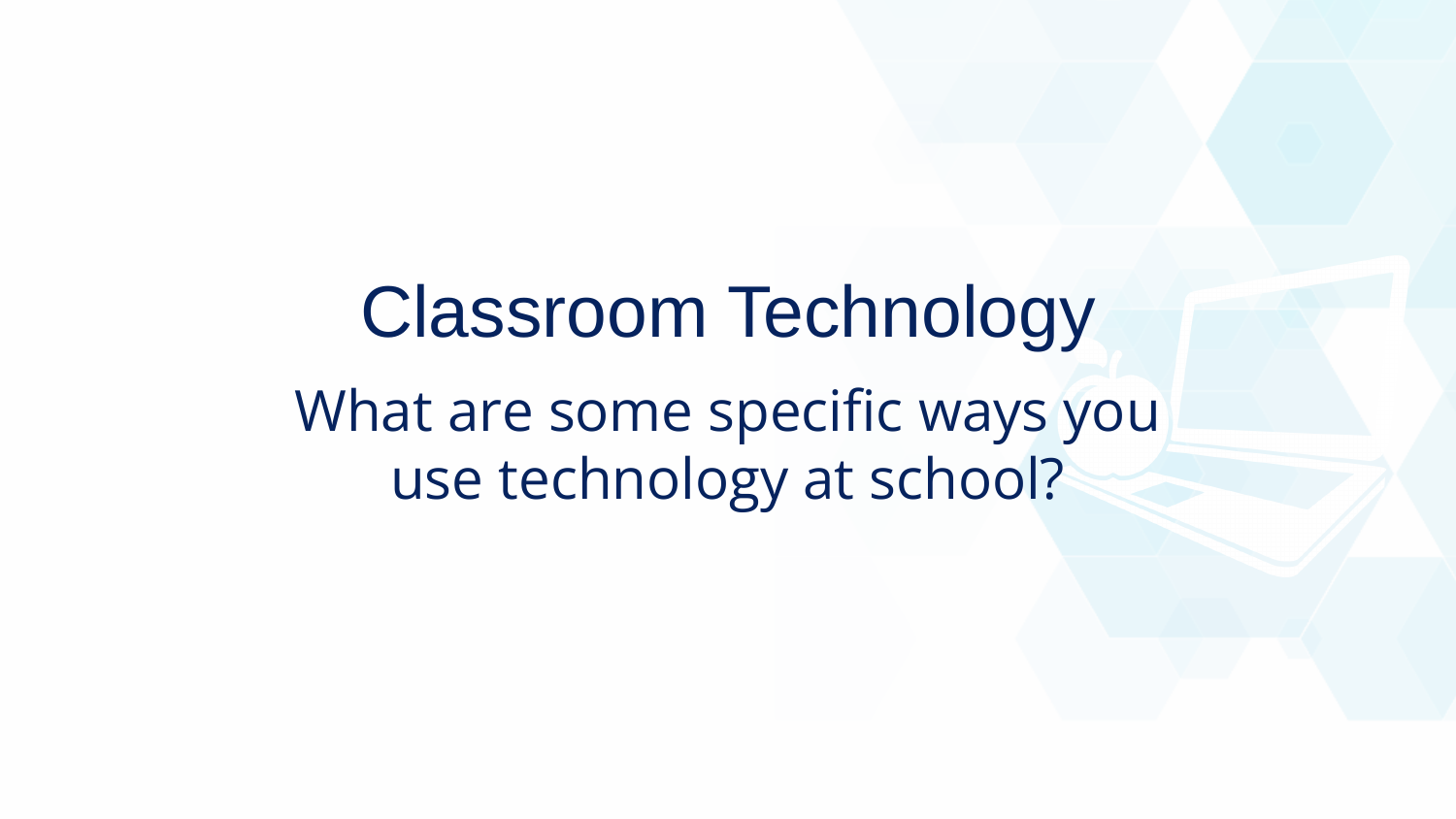

Classroom Technology
What are some specific ways you use technology at school?